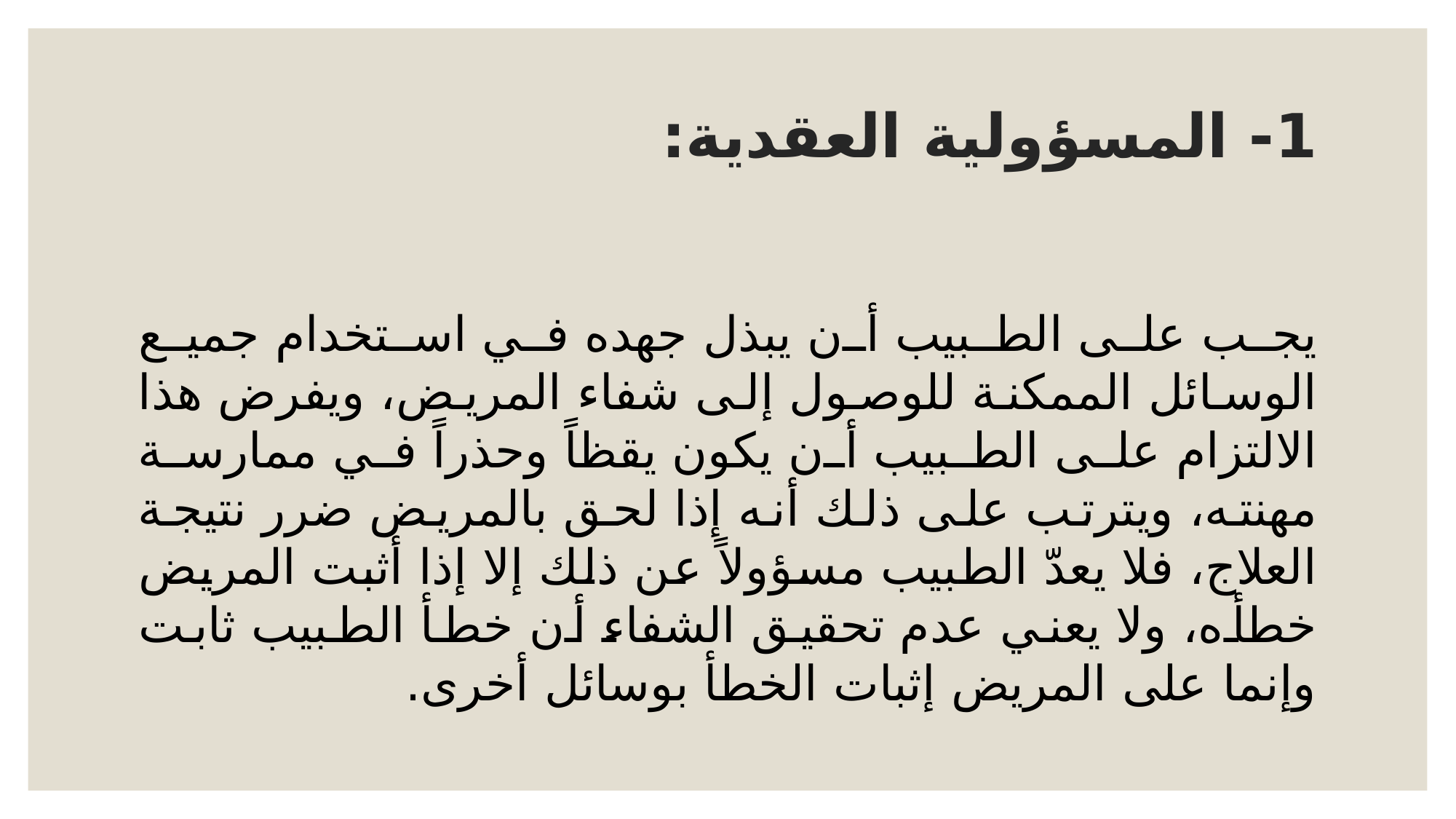

# 1- المسؤولية العقدية:

يجب على الطبيب أن يبذل جهده في استخدام جميع الوسائل الممكنة للوصول إلى شفاء المريض، ويفرض هذا الالتزام على الطبيب أن يكون يقظاً وحذراً في ممارسة مهنته، ويترتب على ذلك أنه إذا لحق بالمريض ضرر نتيجة العلاج، فلا يعدّ الطبيب مسؤولاً عن ذلك إلا إذا أثبت المريض خطأه، ولا يعني عدم تحقيق الشفاء أن خطأ الطبيب ثابت وإنما على المريض إثبات الخطأ بوسائل أخرى.